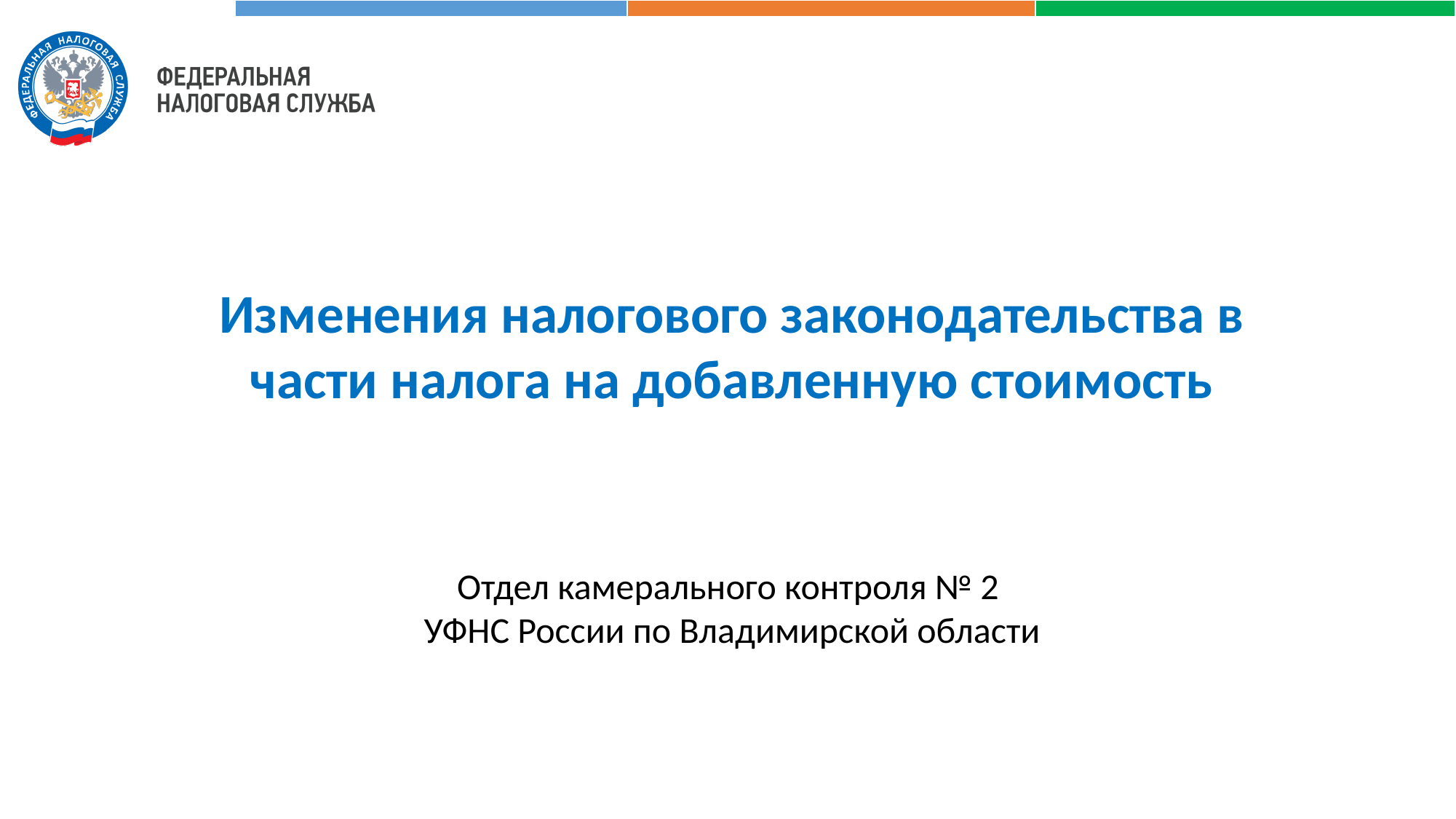

Изменения налогового законодательства в части налога на добавленную стоимость
Отдел камерального контроля № 2
УФНС России по Владимирской области